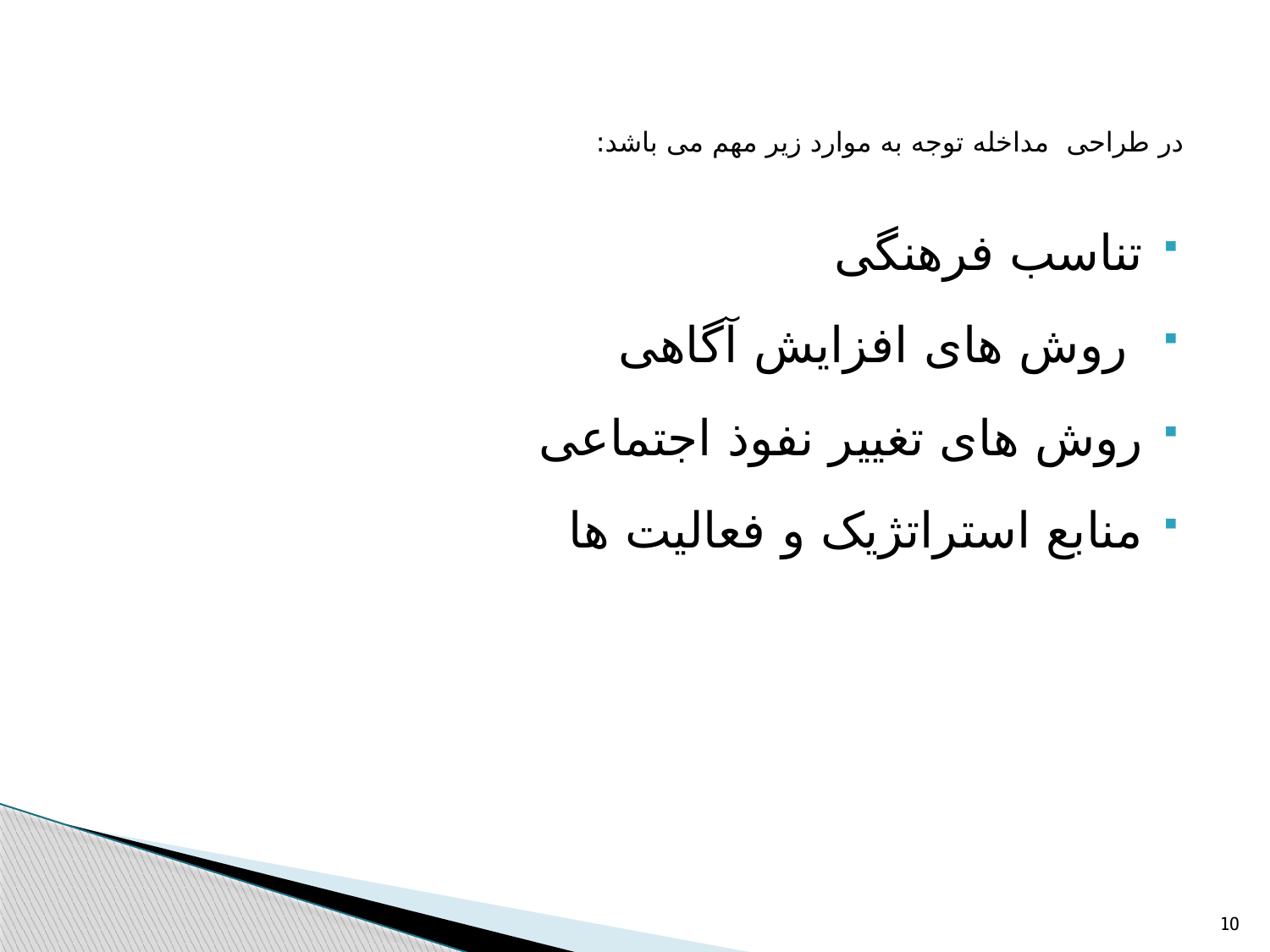

# در طراحی  مداخله توجه به موارد زیر مهم می باشد:
تناسب فرهنگی
 روش های افزایش آگاهی
روش های تغییر نفوذ اجتماعی
منابع استراتژیک و فعالیت ها
10